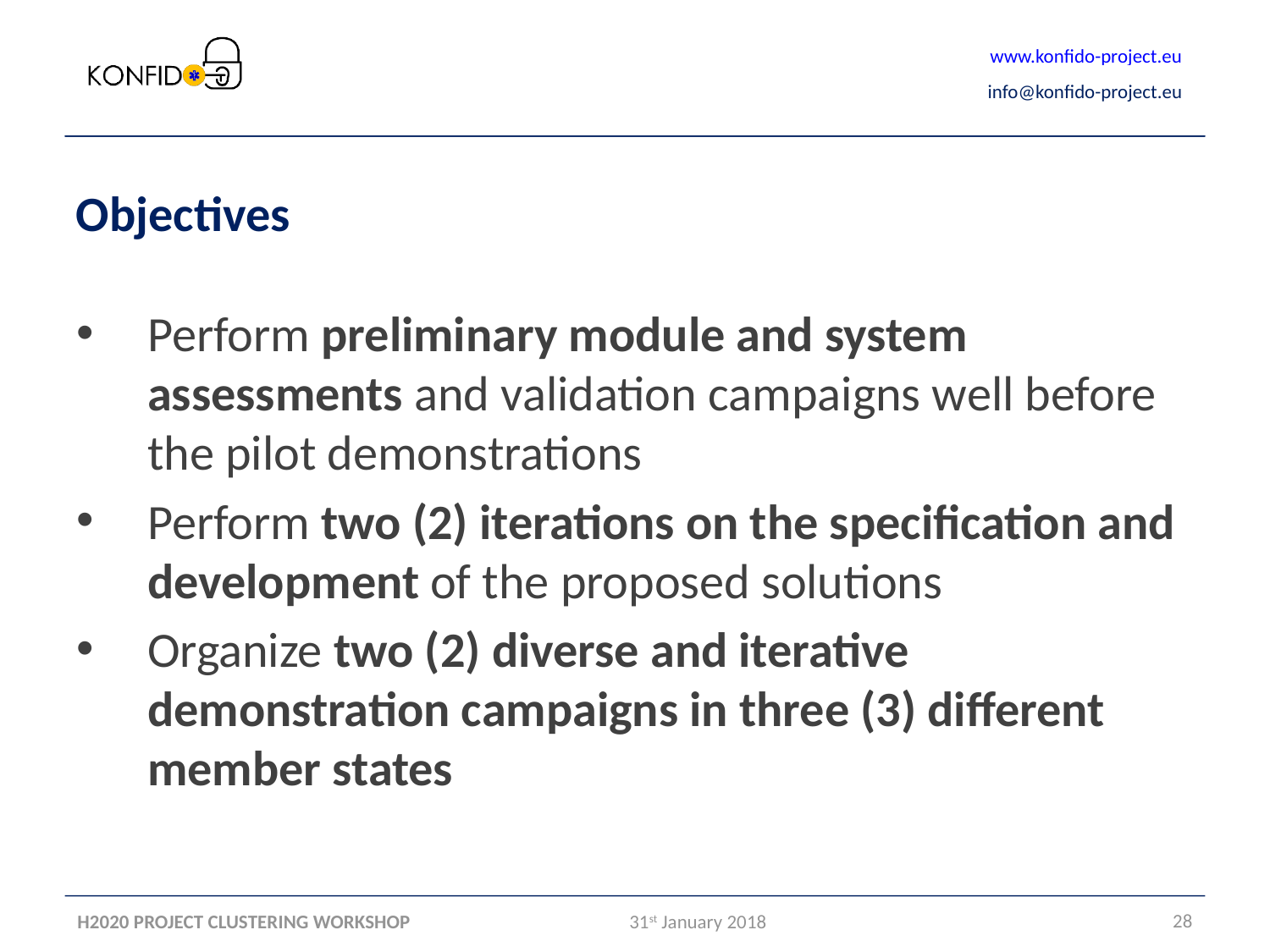

Objectives
Perform preliminary module and system assessments and validation campaigns well before the pilot demonstrations
Perform two (2) iterations on the specification and development of the proposed solutions
Organize two (2) diverse and iterative demonstration campaigns in three (3) different member states
H2020 PROJECT CLUSTERING WORKSHOP
28
31st January 2018